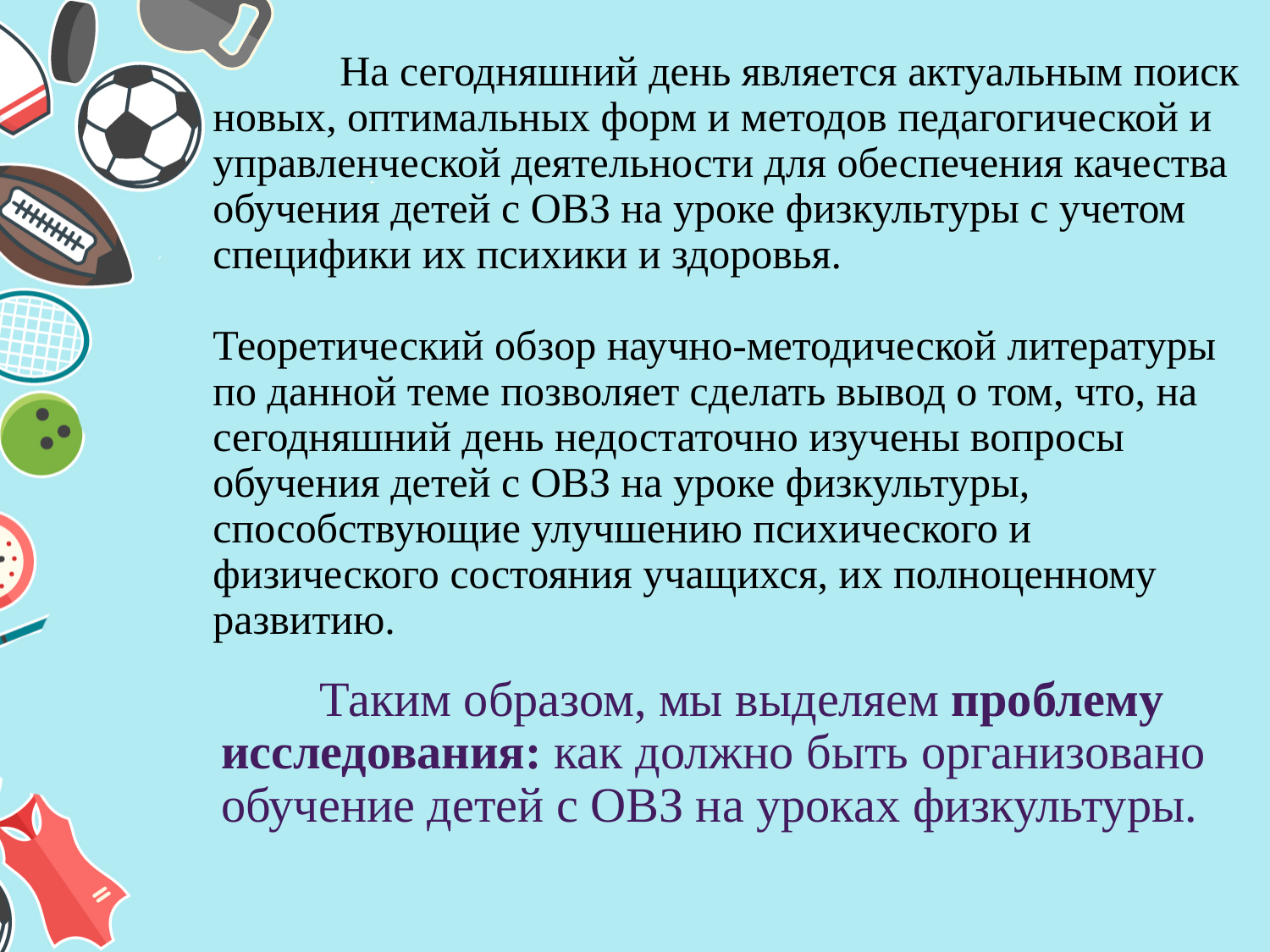

# На сегодняшний день является актуальным поиск новых, оптимальных форм и методов педагогической и управленческой деятельности для обеспечения качества обучения детей с ОВЗ на уроке физкультуры с учетом специфики их психики и здоровья. Теоретический обзор научно-методической литературы по данной теме позволяет сделать вывод о том, что, на сегодняшний день недостаточно изучены вопросы обучения детей с ОВЗ на уроке физкультуры, способствующие улучшению психического и физического состояния учащихся, их полноценному развитию.
        Таким образом, мы выделяем проблему исследования: как должно быть организовано обучение детей с ОВЗ на уроках физкультуры.